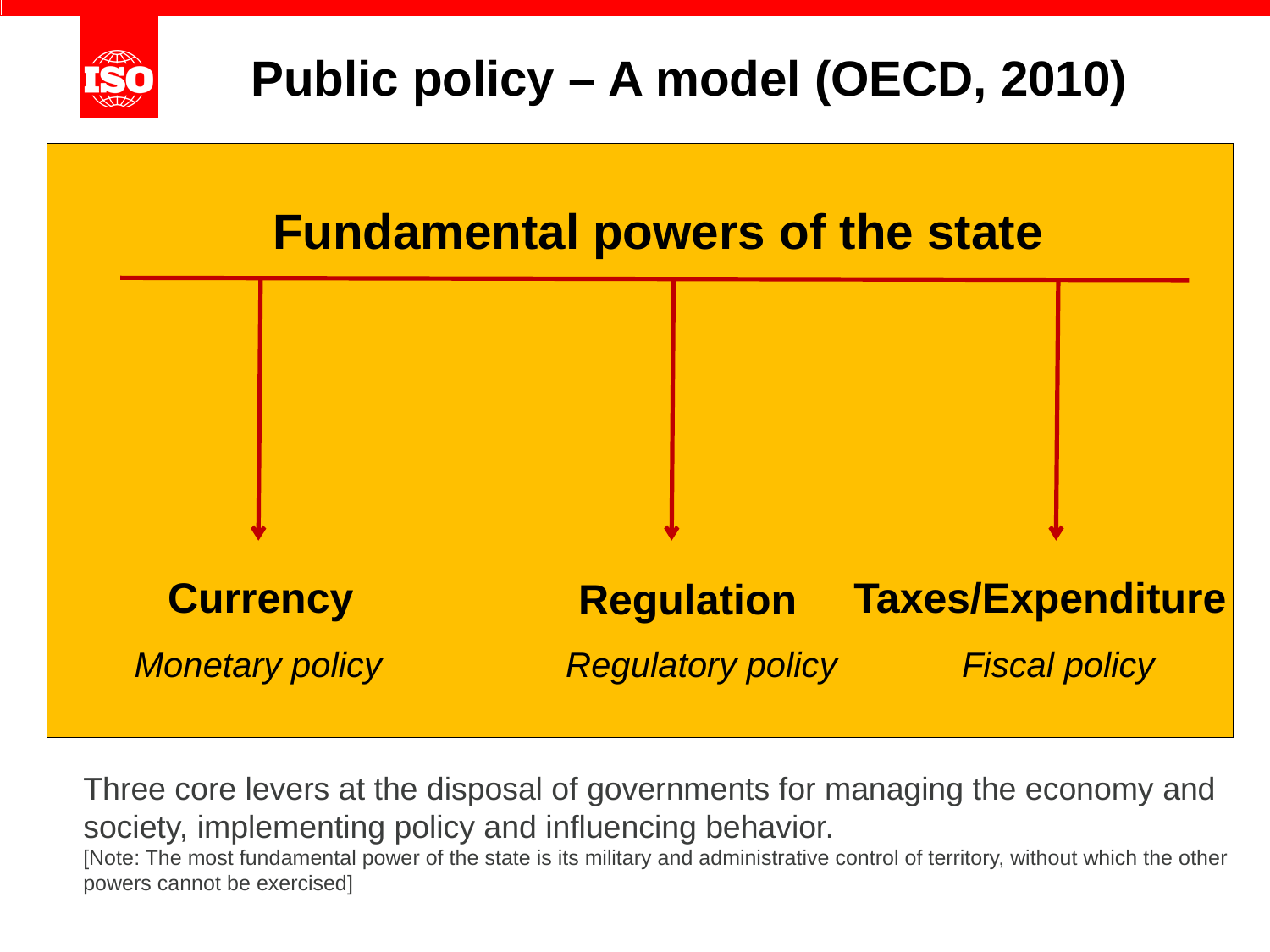

# Public policy – A model (OECD, 2010)
Fundamental powers of the state
Currency
Taxes/Expenditure
Regulation
Monetary policy
Regulatory policy
Fiscal policy
Three core levers at the disposal of governments for managing the economy and society, implementing policy and influencing behavior.
[Note: The most fundamental power of the state is its military and administrative control of territory, without which the other powers cannot be exercised]